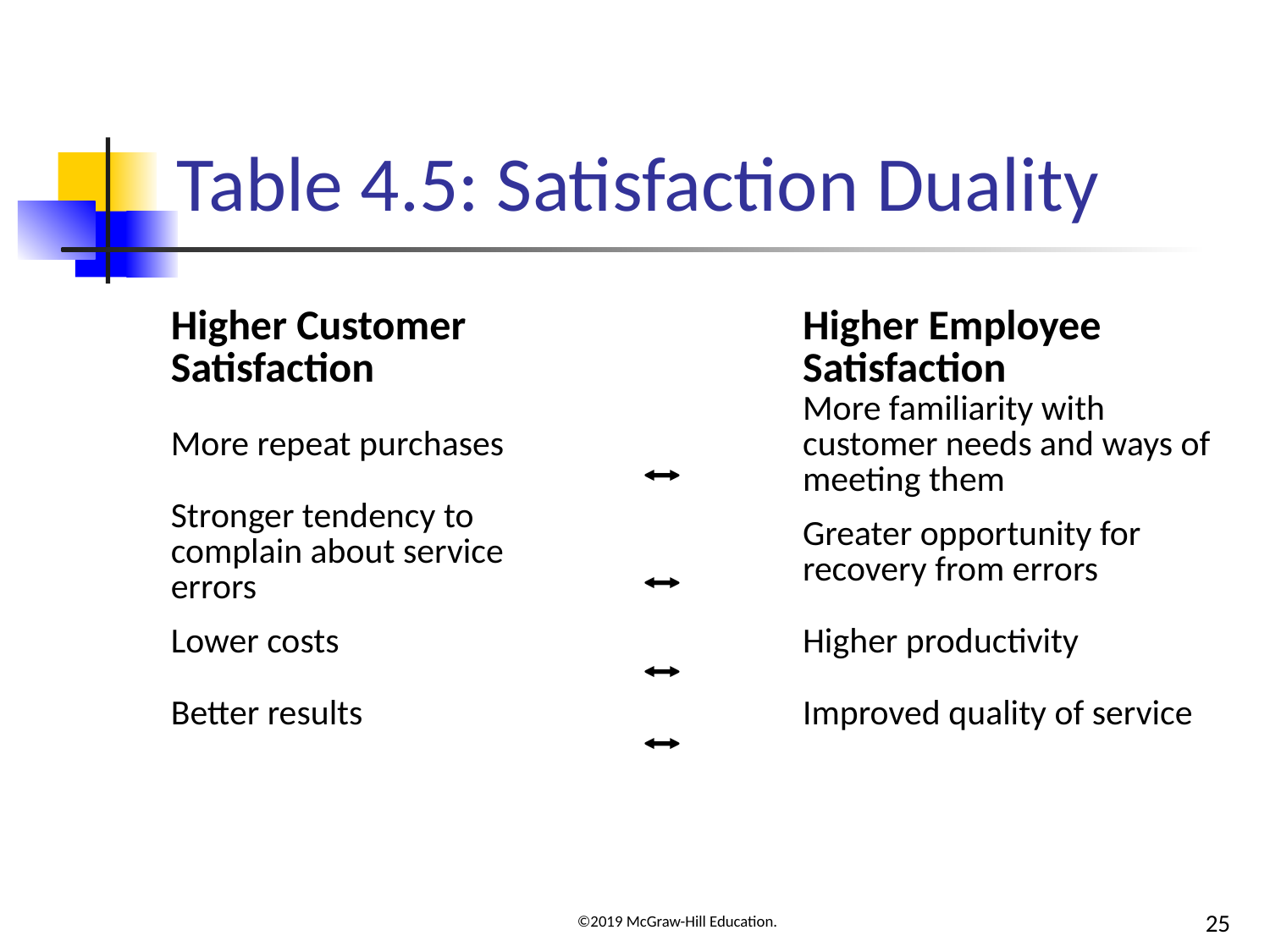

# Table 4.5: Satisfaction Duality
| Higher Customer Satisfaction | Blank | Higher Employee Satisfaction |
| --- | --- | --- |
| More repeat purchases | ͍ | More familiarity with customer needs and ways of meeting them |
| Stronger tendency to complain about service errors | ͍ | Greater opportunity for recovery from errors |
| Lower costs | ͍ | Higher productivity |
| Better results | ͍ | Improved quality of service |